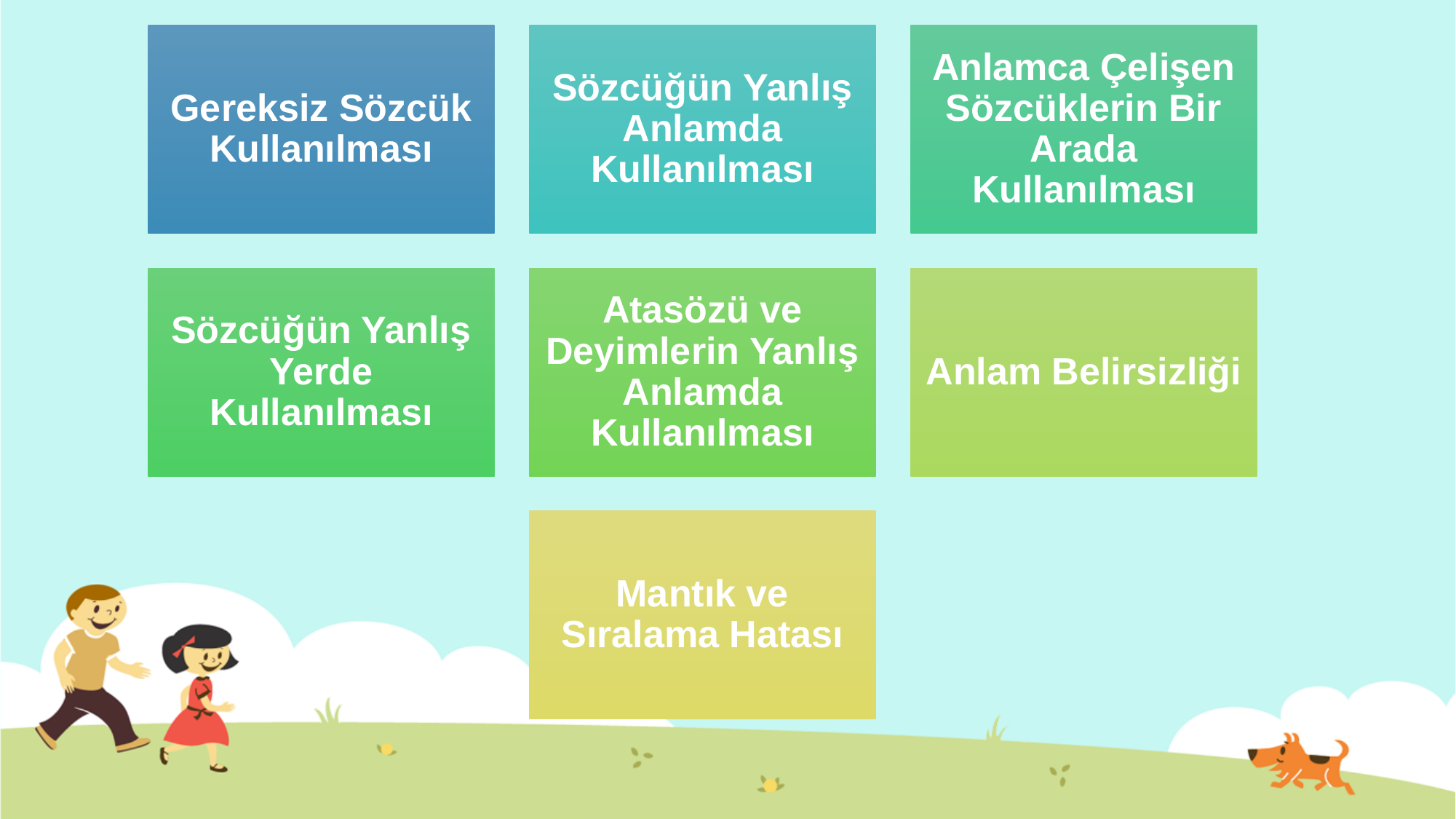

Gereksiz Sözcük Kullanılması
Sözcüğün Yanlış Anlamda Kullanılması
Anlamca Çelişen Sözcüklerin Bir Arada Kullanılması
Sözcüğün Yanlış Yerde Kullanılması
Atasözü ve Deyimlerin Yanlış Anlamda Kullanılması
Anlam Belirsizliği
Mantık ve Sıralama Hatası